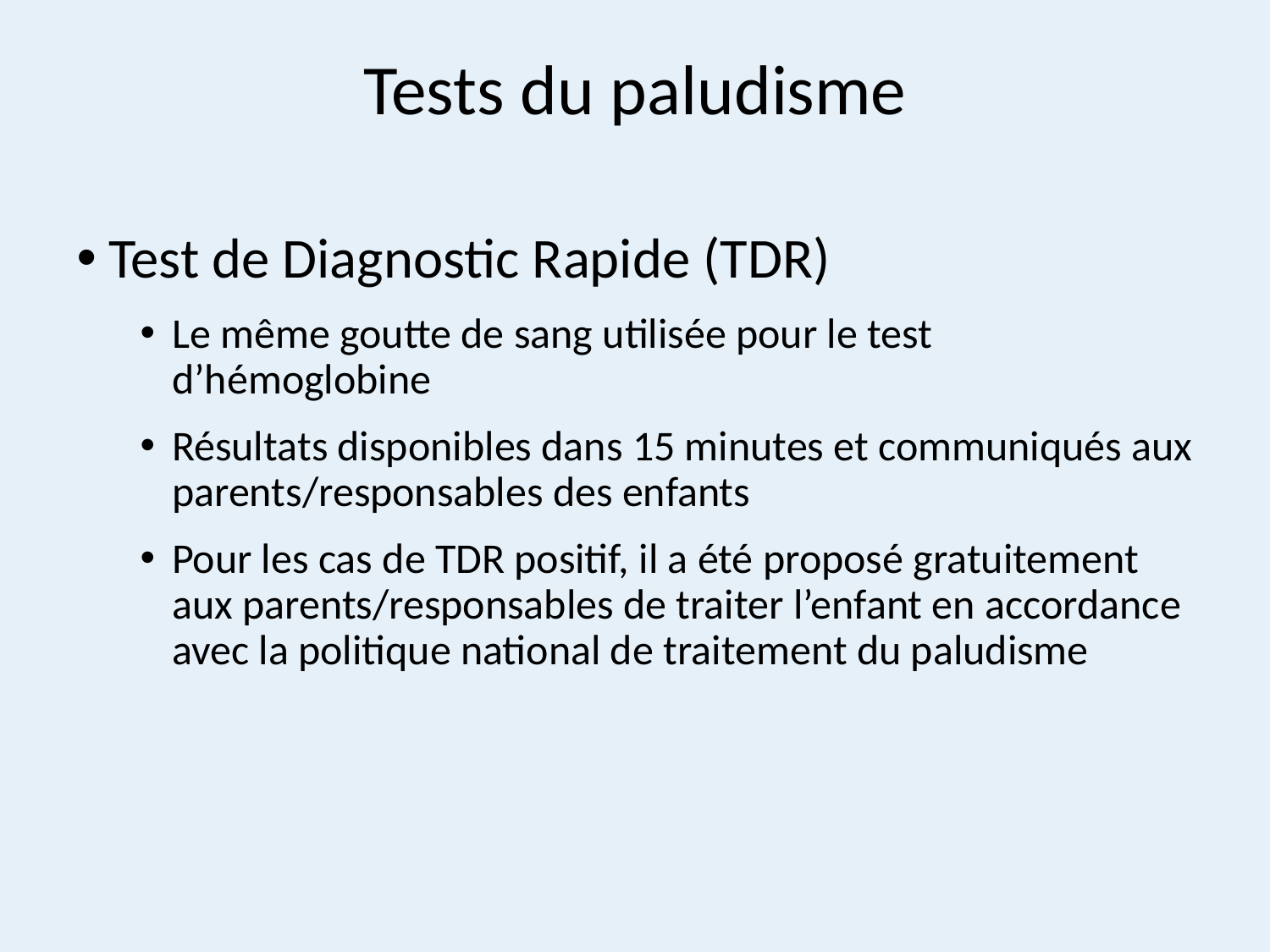

# Tests du paludisme
Test de Diagnostic Rapide (TDR)
Le même goutte de sang utilisée pour le test d’hémoglobine
Résultats disponibles dans 15 minutes et communiqués aux parents/responsables des enfants
Pour les cas de TDR positif, il a été proposé gratuitement aux parents/responsables de traiter l’enfant en accordance avec la politique national de traitement du paludisme